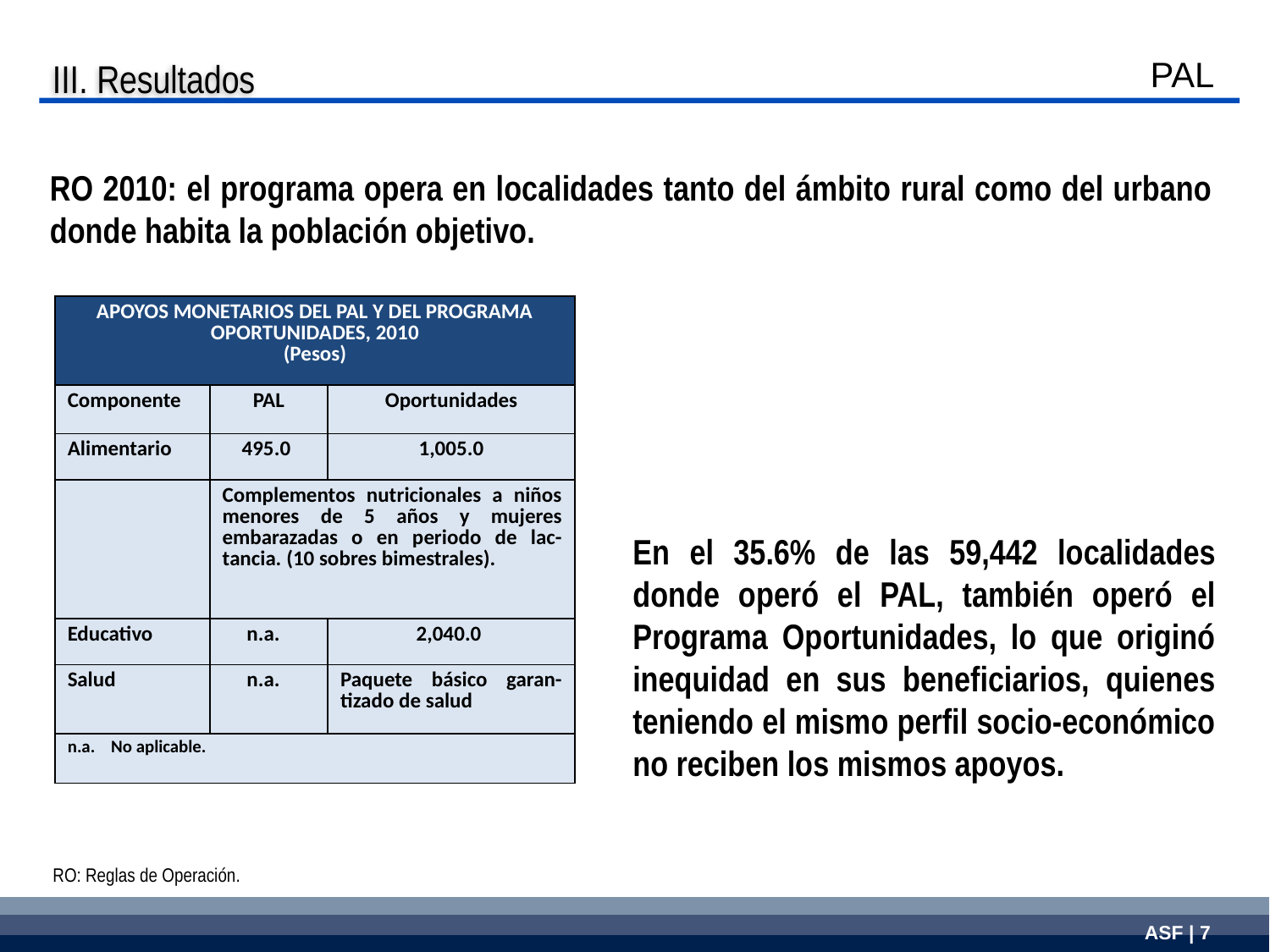

III. Resultados
PAL

RO 2010: el programa opera en localidades tanto del ámbito rural como del urbano donde habita la población objetivo.
| APOYOS MONETARIOS DEL PAL Y DEL PROGRAMA OPORTUNIDADES, 2010 (Pesos) |  |  |
| --- | --- | --- |
| Componente | PAL | Oportunidades |
| Alimentario | 495.0 | 1,005.0 |
|  | Complementos nutricionales a niños menores de 5 años y mujeres embarazadas o en periodo de lac-tancia. (10 sobres bimestrales). |  |
| Educativo | n.a. | 2,040.0 |
| Salud | n.a. | Paquete básico garan-tizado de salud |
| n.a. No aplicable. |  |  |
En el 35.6% de las 59,442 localidades donde operó el PAL, también operó el Programa Oportunidades, lo que originó inequidad en sus beneficiarios, quienes teniendo el mismo perfil socio-económico no reciben los mismos apoyos.
RO: Reglas de Operación.
|  |
| --- |
|  |
|  |
ASF | 7